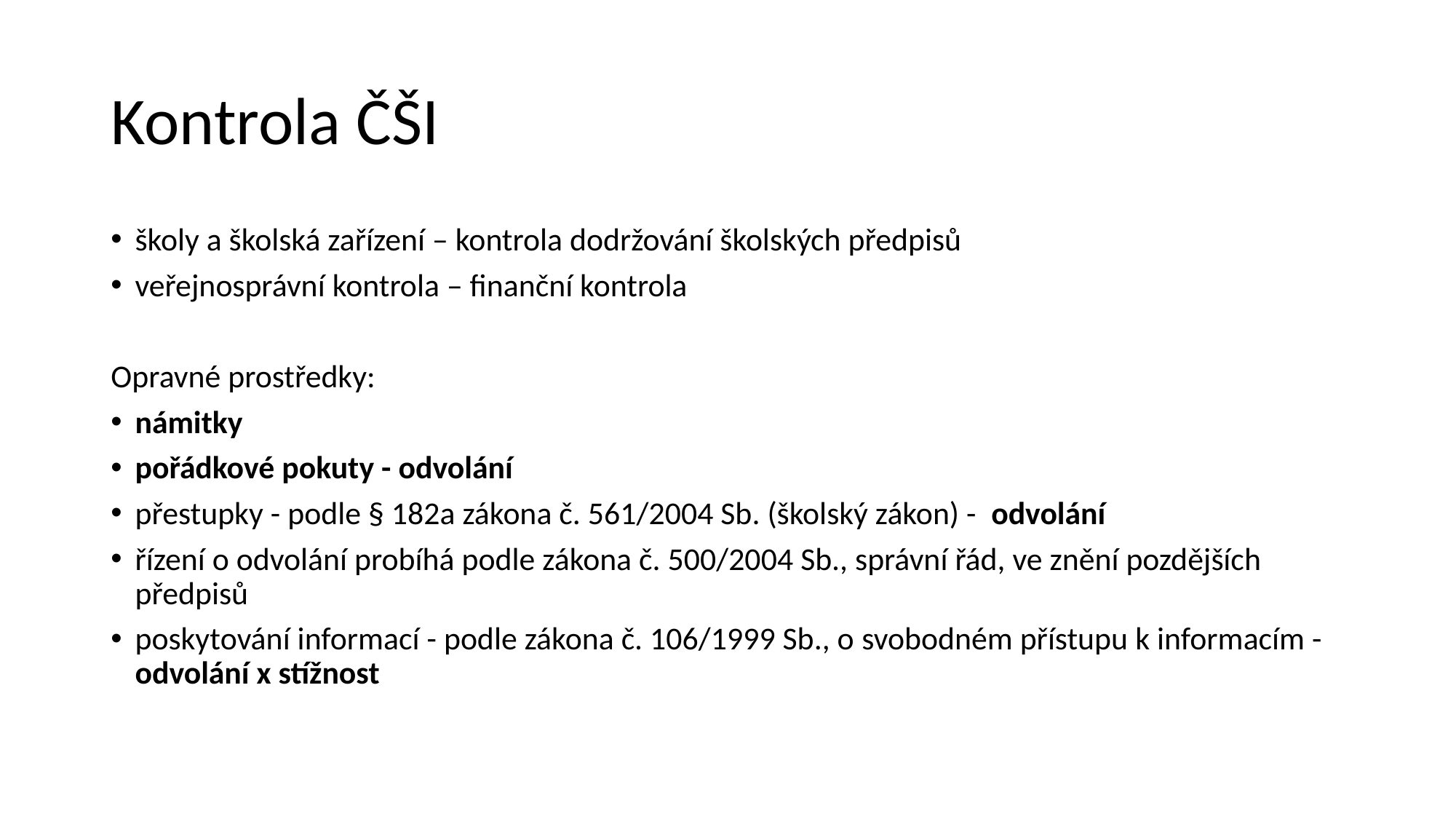

# Kontrola ČŠI
školy a školská zařízení – kontrola dodržování školských předpisů
veřejnosprávní kontrola – finanční kontrola

Opravné prostředky:
námitky
pořádkové pokuty - odvolání
přestupky - podle § 182a zákona č. 561/2004 Sb. (školský zákon) -  odvolání
řízení o odvolání probíhá podle zákona č. 500/2004 Sb., správní řád, ve znění pozdějších předpisů
poskytování informací - podle zákona č. 106/1999 Sb., o svobodném přístupu k informacím - odvolání x stížnost